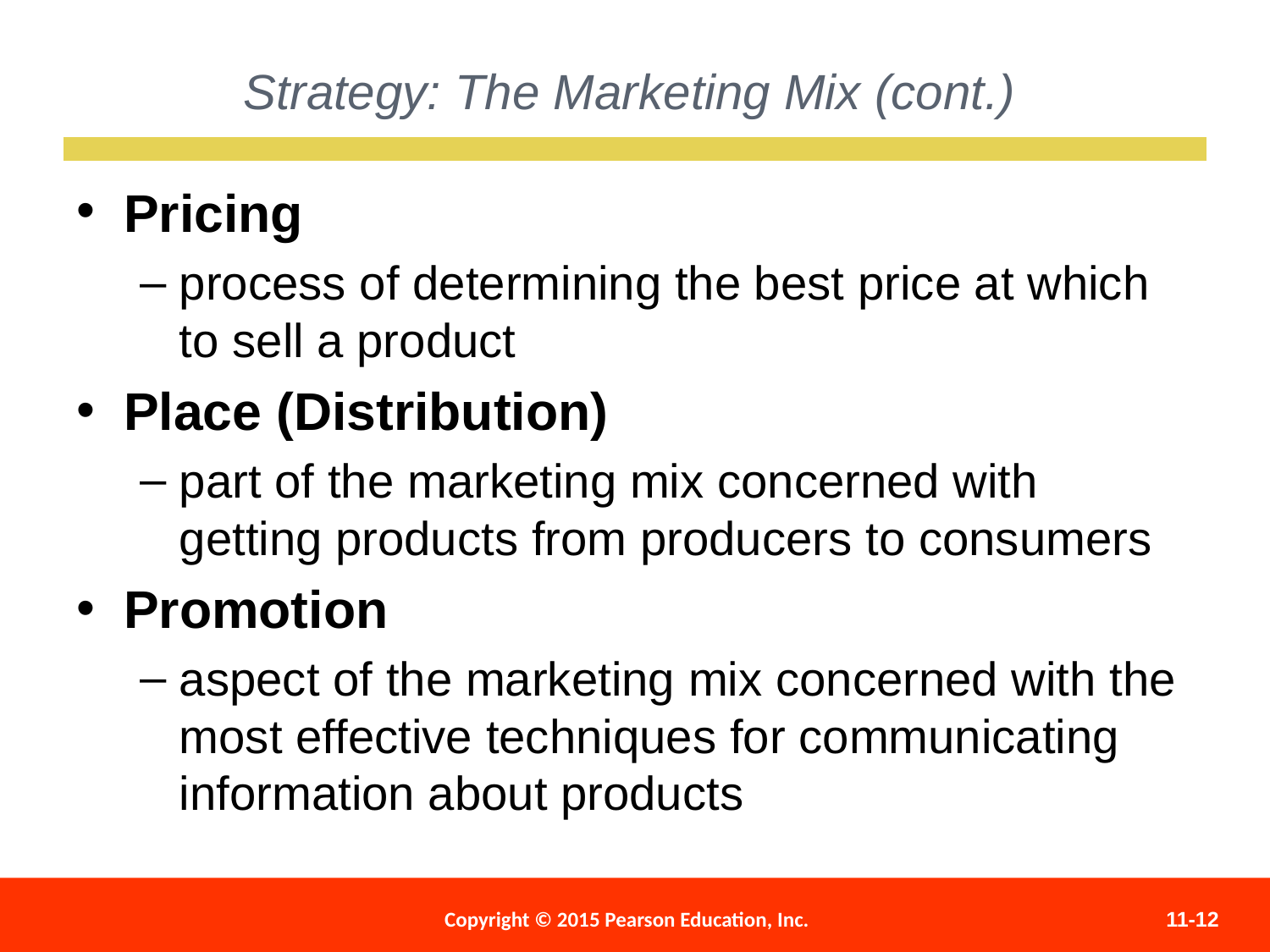

Strategy: The Marketing Mix (cont.)
Pricing
process of determining the best price at which to sell a product
Place (Distribution)
part of the marketing mix concerned with getting products from producers to consumers
Promotion
aspect of the marketing mix concerned with the most effective techniques for communicating information about products